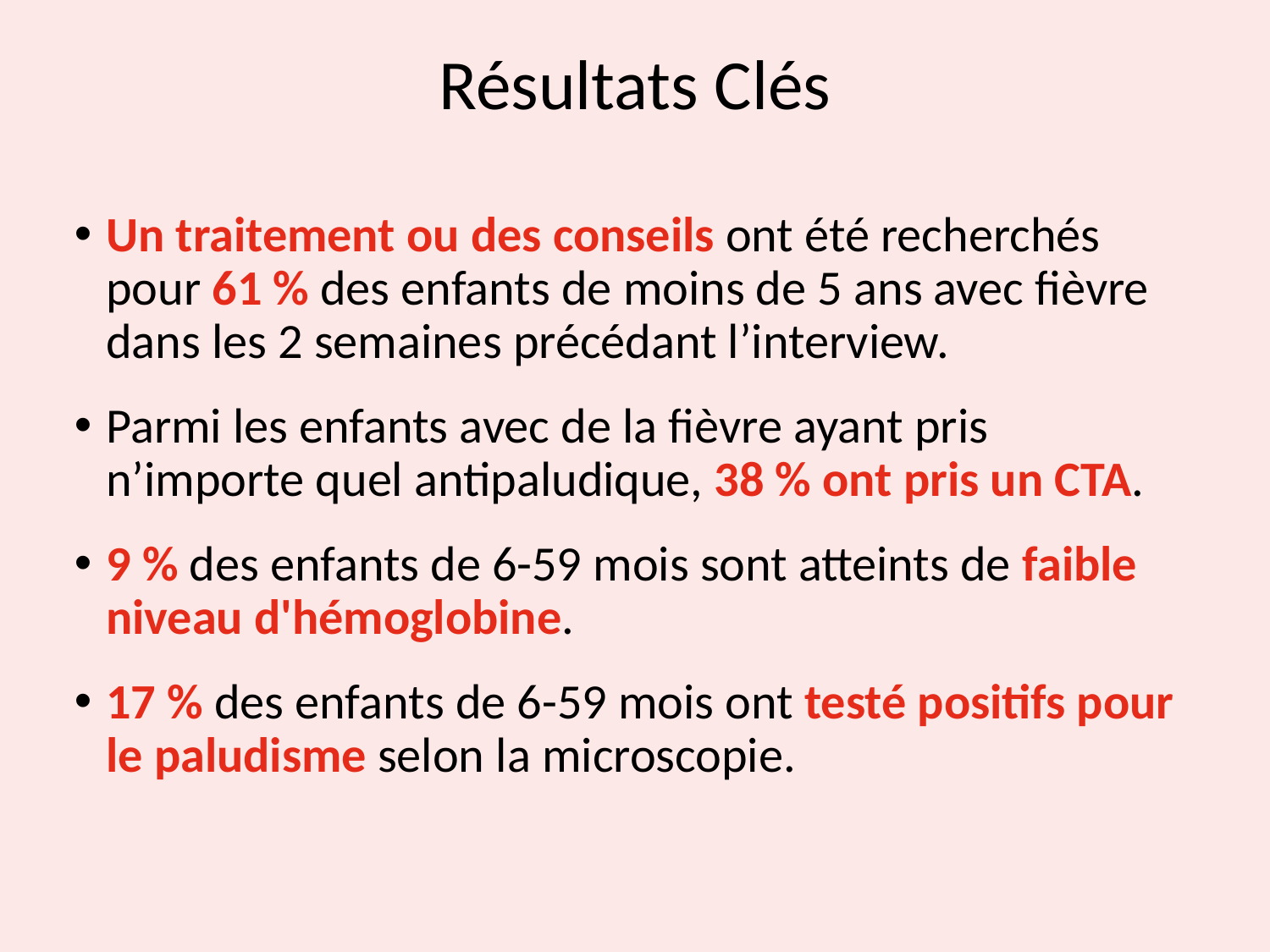

# Résultats Clés
Un traitement ou des conseils ont été recherchés pour 61 % des enfants de moins de 5 ans avec fièvre dans les 2 semaines précédant l’interview.
Parmi les enfants avec de la fièvre ayant pris n’importe quel antipaludique, 38 % ont pris un CTA.
9 % des enfants de 6-59 mois sont atteints de faible niveau d'hémoglobine.
17 % des enfants de 6-59 mois ont testé positifs pour le paludisme selon la microscopie.